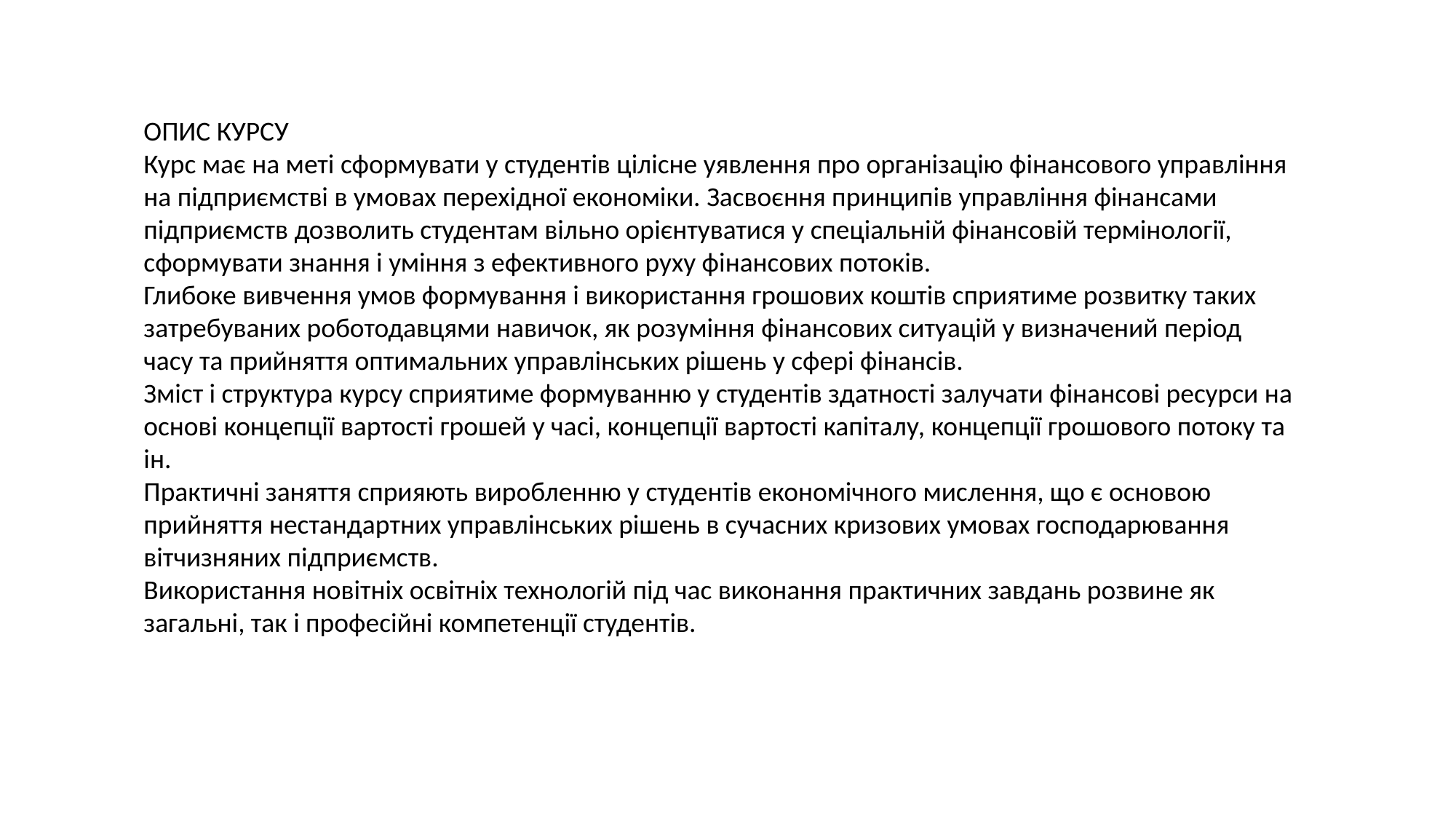

ОПИС КУРСУ
Курс має на меті сформувати у студентів цілісне уявлення про організацію фінансового управління на підприємстві в умовах перехідної економіки. Засвоєння принципів управління фінансами підприємств дозволить студентам вільно орієнтуватися у спеціальній фінансовій термінології, сформувати знання і уміння з ефективного руху фінансових потоків.
Глибоке вивчення умов формування і використання грошових коштів сприятиме розвитку таких затребуваних роботодавцями навичок, як розуміння фінансових ситуацій у визначений період часу та прийняття оптимальних управлінських рішень у сфері фінансів.
Зміст і структура курсу сприятиме формуванню у студентів здатності залучати фінансові ресурси на основі концепції вартості грошей у часі, концепції вартості капіталу, концепції грошового потоку та ін.
Практичні заняття сприяють виробленню у студентів економічного мислення, що є основою прийняття нестандартних управлінських рішень в сучасних кризових умовах господарювання вітчизняних підприємств.
Використання новітніх освітніх технологій під час виконання практичних завдань розвине як загальні, так і професійні компетенції студентів.